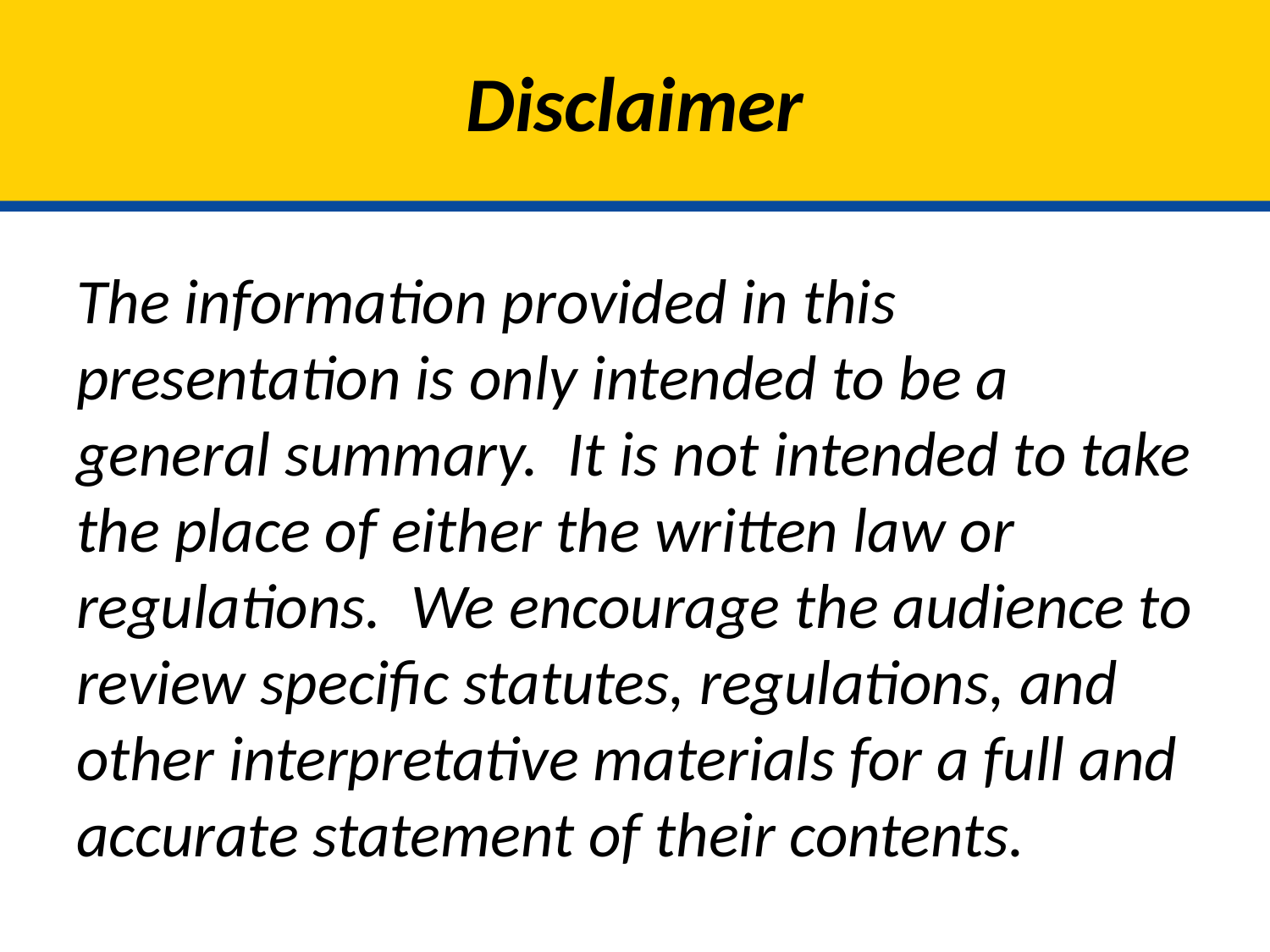

# Disclaimer
The information provided in this presentation is only intended to be a general summary.  It is not intended to take the place of either the written law or regulations.  We encourage the audience to review specific statutes, regulations, and other interpretative materials for a full and accurate statement of their contents.